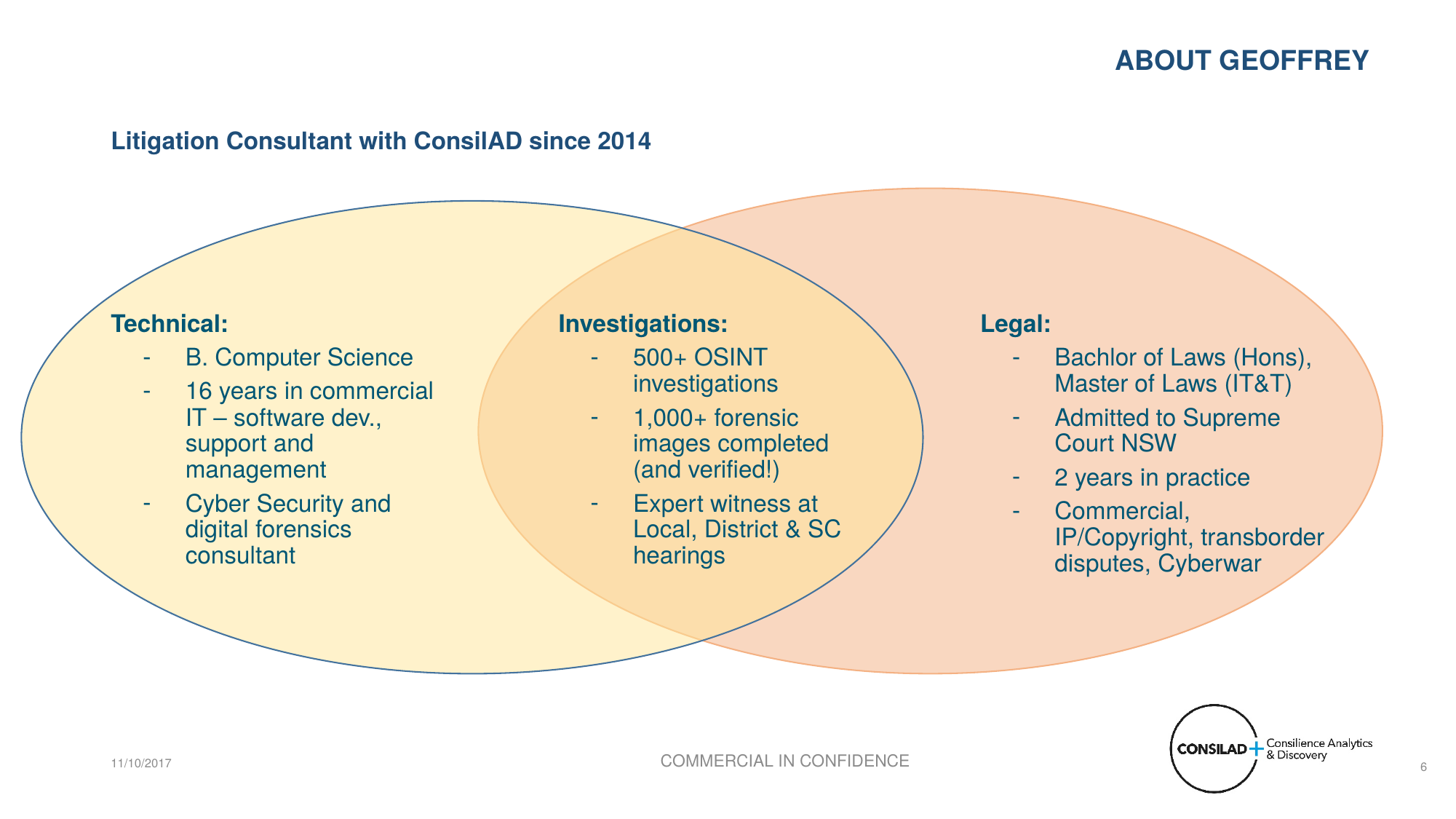

ABOUT Geoffrey
# Litigation Consultant with ConsilAD since 2014

Technical:
B. Computer Science
16 years in commercial IT – software dev., support and management
Cyber Security and digital forensics consultant
Investigations:
500+ OSINT investigations
1,000+ forensic images completed (and verified!)
Expert witness at Local, District & SC hearings
Legal:
Bachlor of Laws (Hons), Master of Laws (IT&T)
Admitted to Supreme Court NSW
2 years in practice
Commercial, IP/Copyright, transborder disputes, Cyberwar
COMMERCIAL IN CONFIDENCE
11/10/2017
6